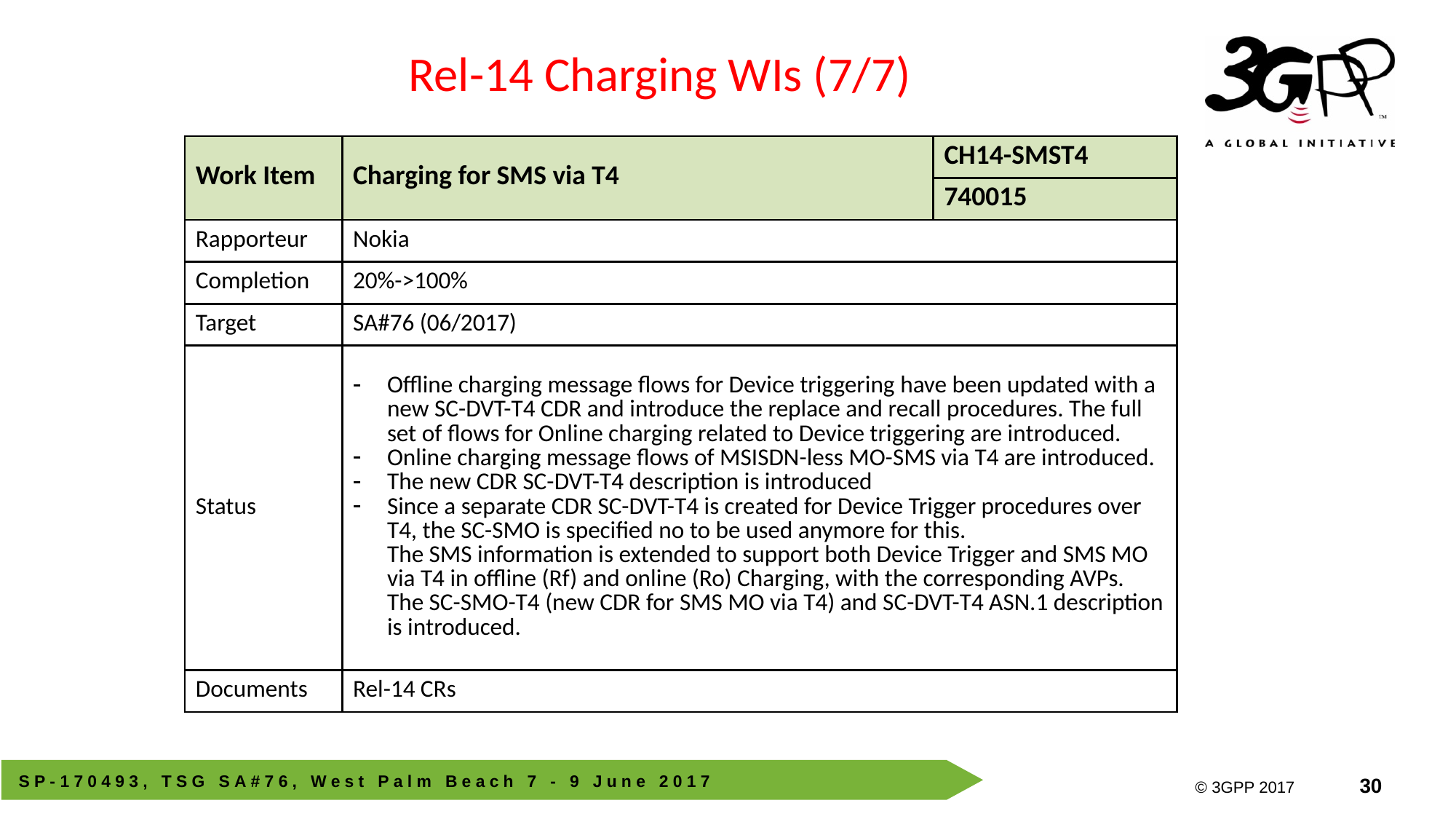

Rel-14 Charging WIs (7/7)
| Work Item | Charging for SMS via T4 | CH14-SMST4 |
| --- | --- | --- |
|  |  | 740015 |
| Rapporteur | Nokia |  |
| Completion | 20%->100% |  |
| Target | SA#76 (06/2017) |  |
| Status | Offline charging message flows for Device triggering have been updated with a new SC-DVT-T4 CDR and introduce the replace and recall procedures. The full set of flows for Online charging related to Device triggering are introduced. Online charging message flows of MSISDN-less MO-SMS via T4 are introduced. The new CDR SC-DVT-T4 description is introduced Since a separate CDR SC-DVT-T4 is created for Device Trigger procedures over T4, the SC-SMO is specified no to be used anymore for this. The SMS information is extended to support both Device Trigger and SMS MO via T4 in offline (Rf) and online (Ro) Charging, with the corresponding AVPs. The SC-SMO-T4 (new CDR for SMS MO via T4) and SC-DVT-T4 ASN.1 description is introduced. |  |
| Documents | Rel-14 CRs |  |